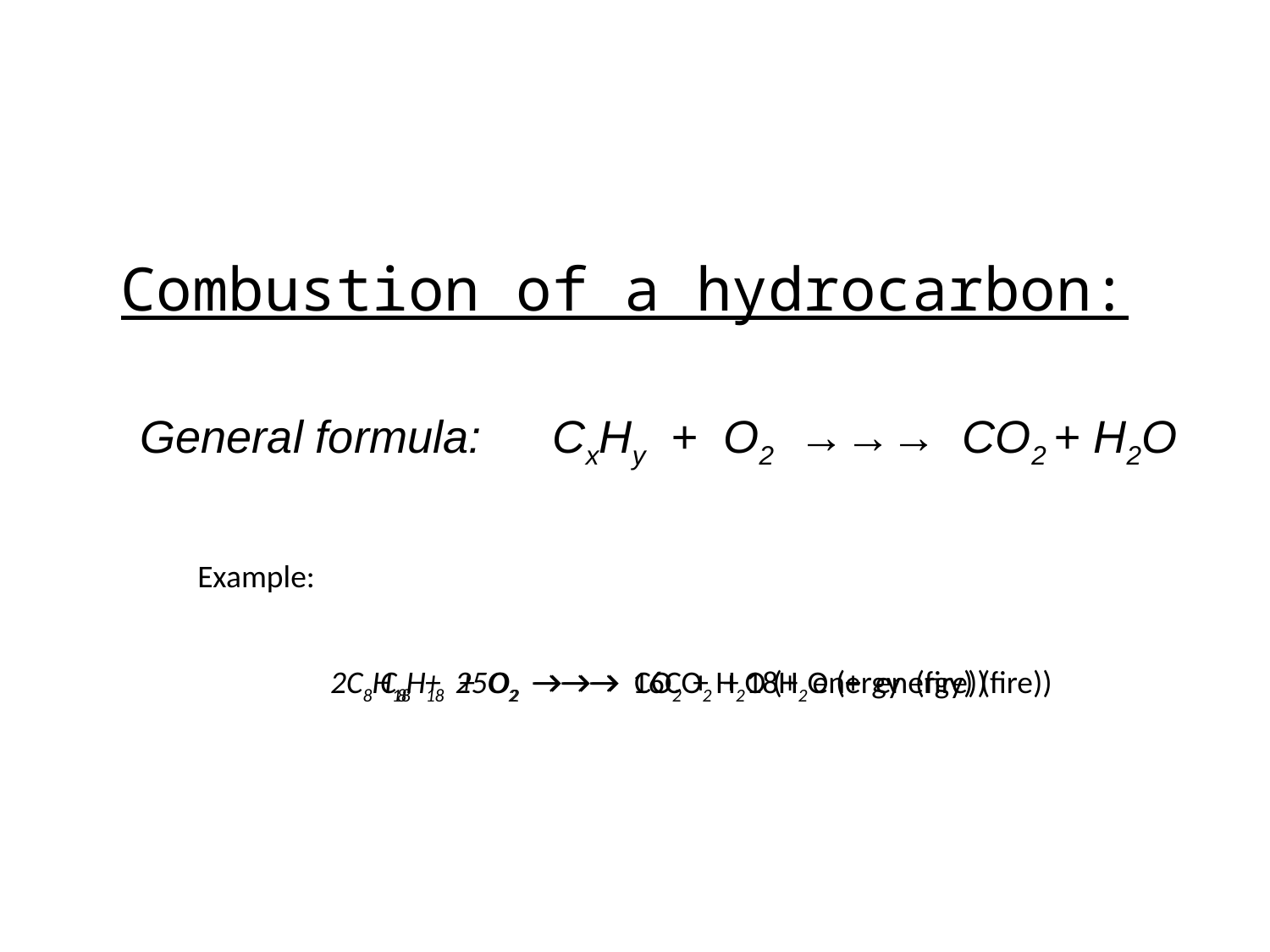

# Combustion of a hydrocarbon:
General formula:	CxHy  +  O2  →→→  CO2 + H2O

Example:
C8H18  +  O2  →→→  CO2  + H2O (+  energy  (fire))
2C8H18  +  25O2  →→→  16CO2  + 18H2O (+  energy) (fire))